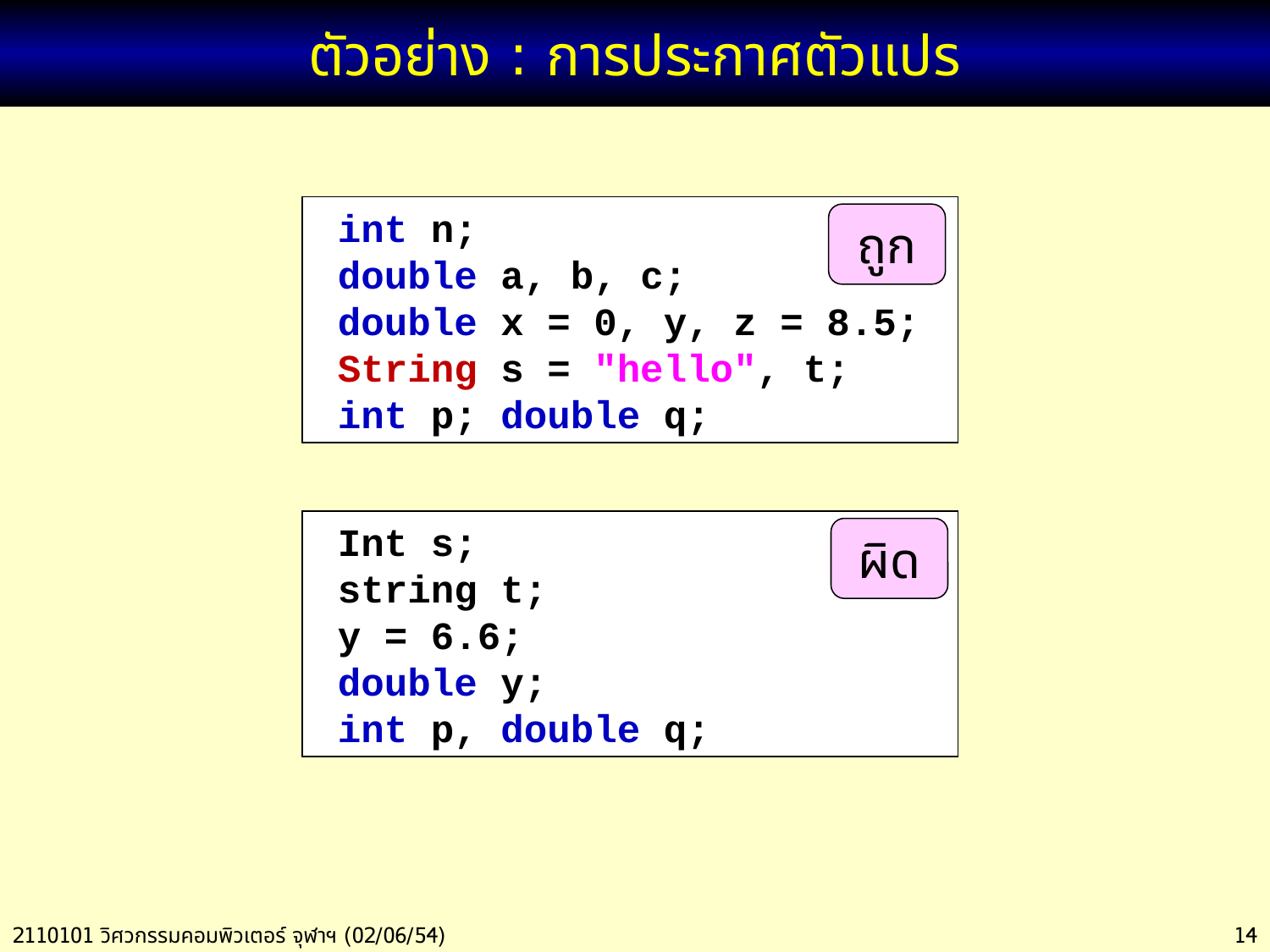

# ตัวอย่าง : การประกาศตัวแปร
 int n;
 double a, b, c;
 double x = 0, y, z = 8.5;
 String s = "hello", t;
 int p; double q;
ถูก
 Int s;
 string t;
 y = 6.6;
 double y;
 int p, double q;
ผิด